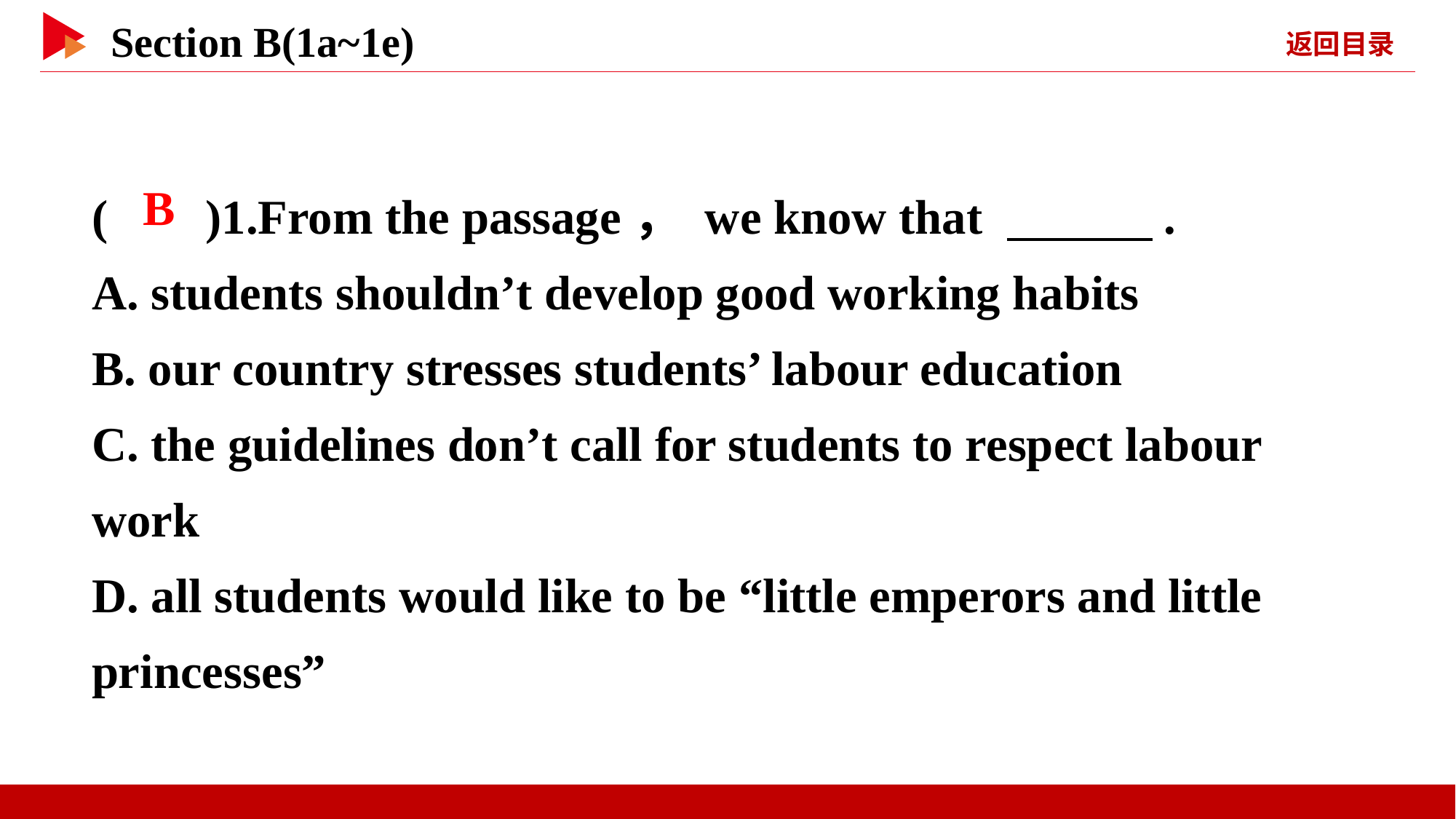

(        )1.From the passage， we know that 　　　.
A. students shouldn’t develop good working habits
B. our country stresses students’ labour education
C. the guidelines don’t call for students to respect labour work
D. all students would like to be “little emperors and little princesses”
   B